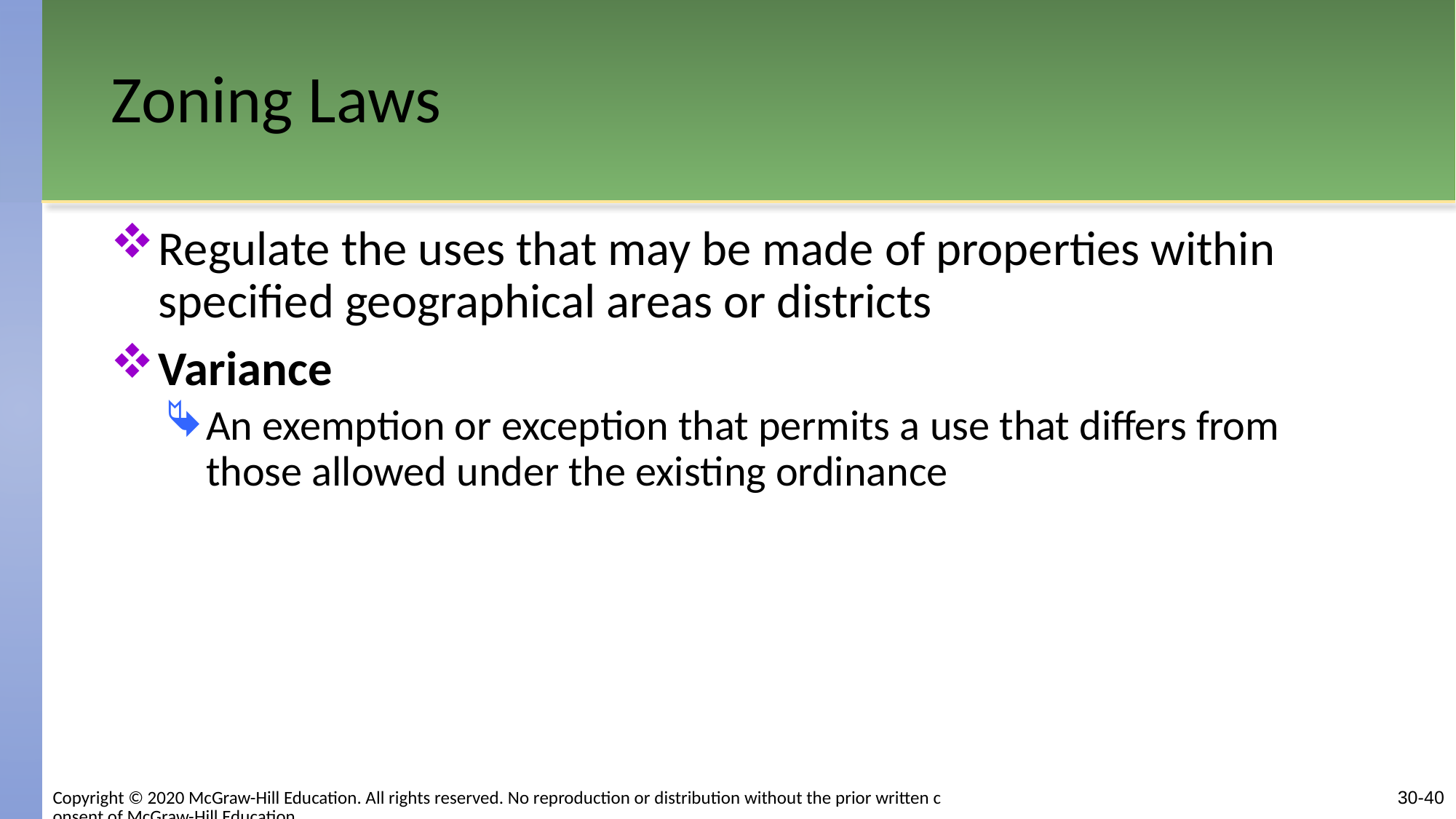

# Zoning Laws
Regulate the uses that may be made of properties within specified geographical areas or districts
Variance
An exemption or exception that permits a use that differs from those allowed under the existing ordinance

Copyright © 2020 McGraw-Hill Education. All rights reserved. No reproduction or distribution without the prior written consent of McGraw-Hill Education.
30-40